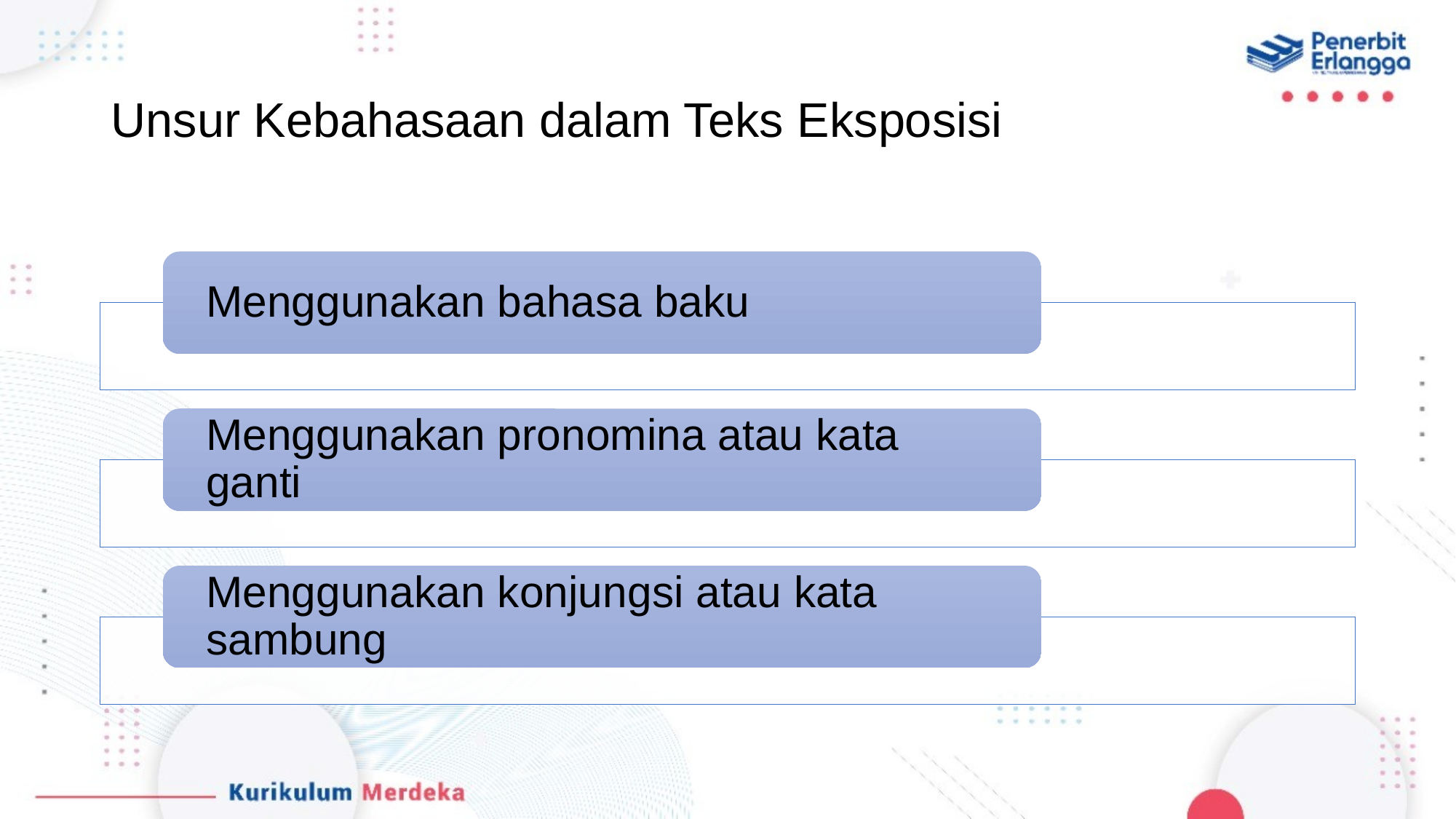

# Unsur Kebahasaan dalam Teks Eksposisi
Menggunakan bahasa baku
Menggunakan pronomina atau kata ganti
Menggunakan konjungsi atau kata sambung